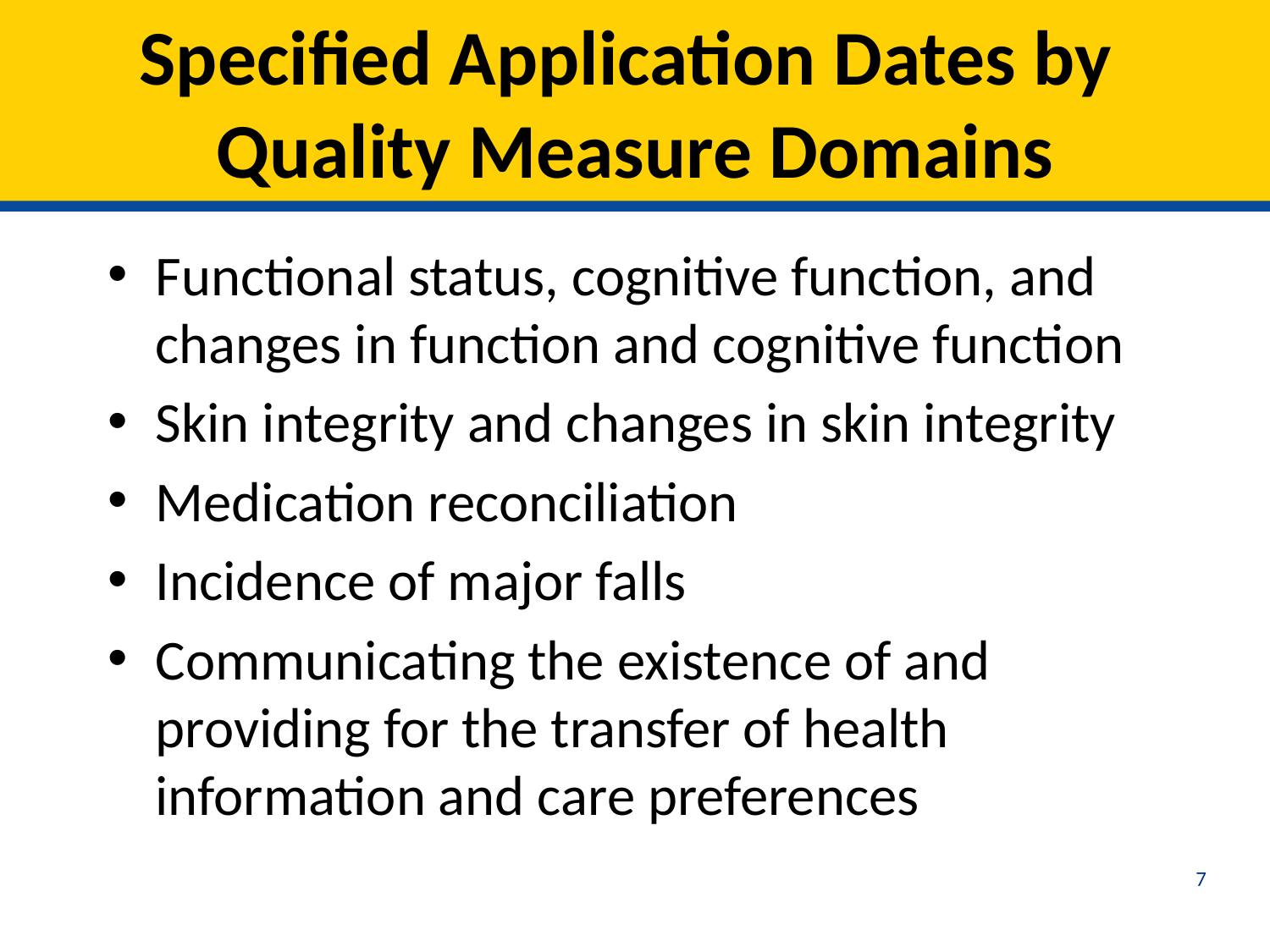

# Specified Application Dates by Quality Measure Domains
Functional status, cognitive function, and changes in function and cognitive function
Skin integrity and changes in skin integrity
Medication reconciliation
Incidence of major falls
Communicating the existence of and providing for the transfer of health information and care preferences

7